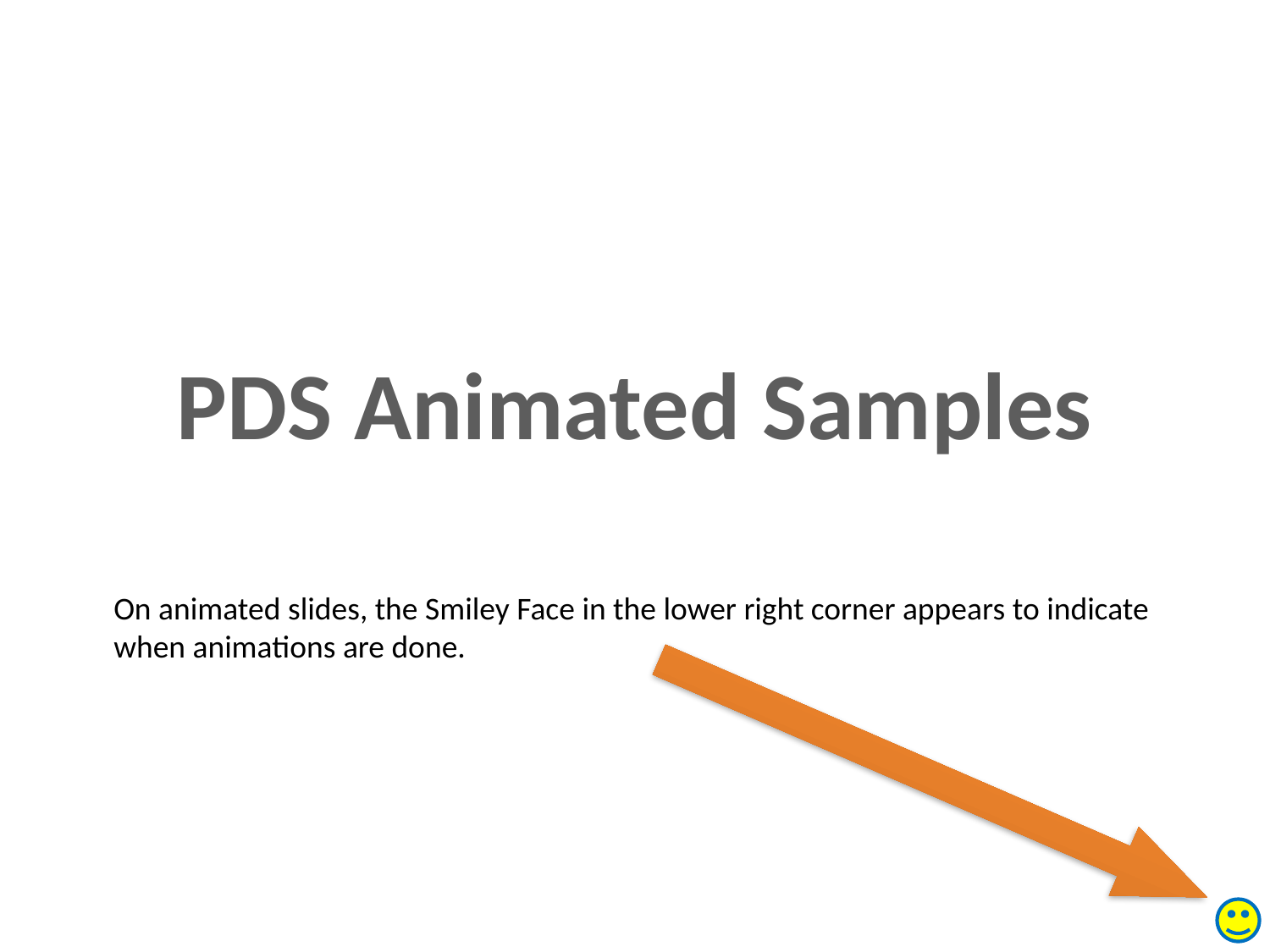

PDS Animated Samples
On animated slides, the Smiley Face in the lower right corner appears to indicate
when animations are done.